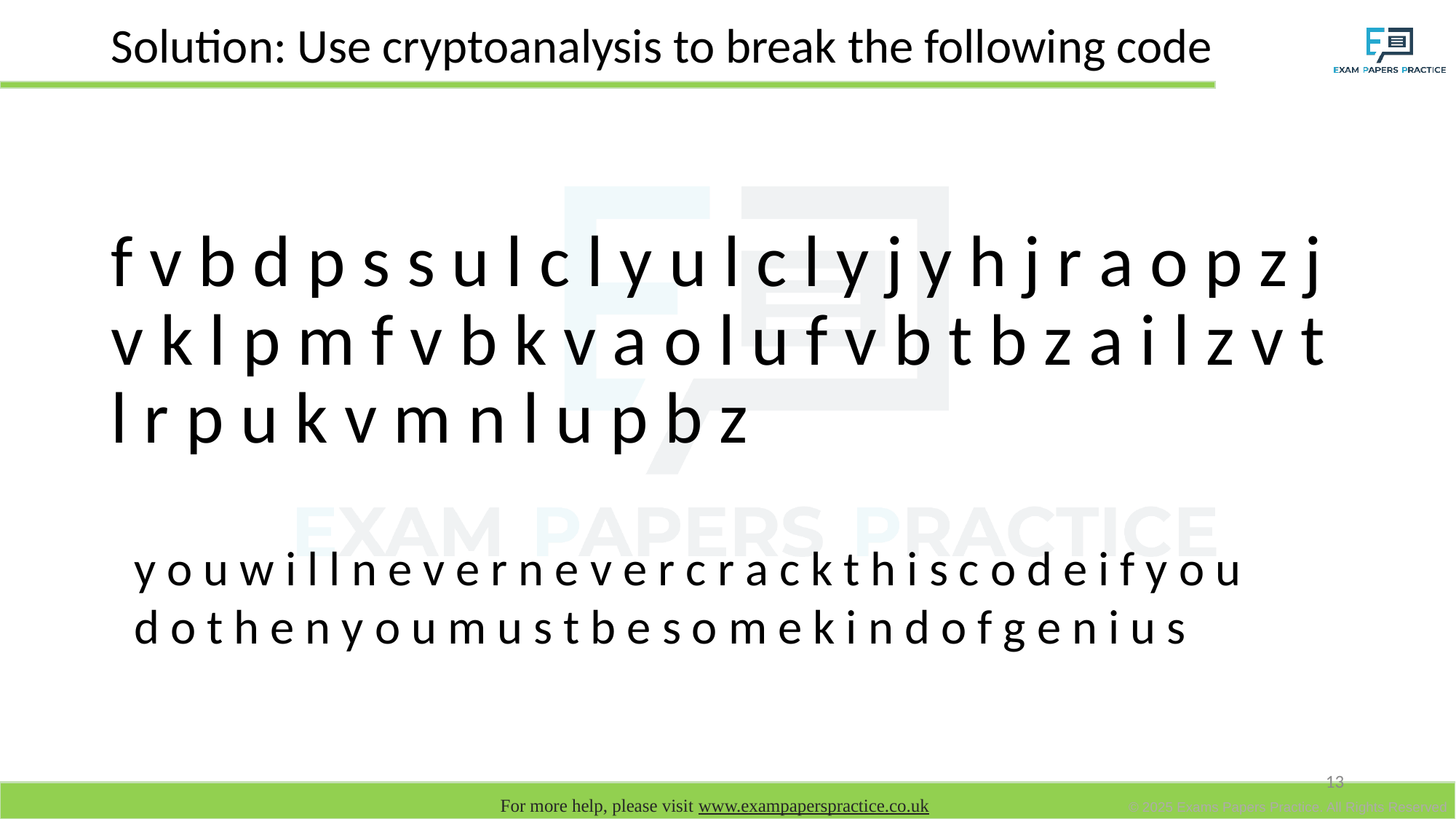

# Solution: Use cryptoanalysis to break the following code
f v b d p s s u l c l y u l c l y j y h j r a o p z j v k l p m f v b k v a o l u f v b t b z a i l z v t l r p u k v m n l u p b z
y o u w i l l n e v e r n e v e r c r a c k t h i s c o d e i f y o u d o t h e n y o u m u s t b e s o m e k i n d o f g e n i u s
13